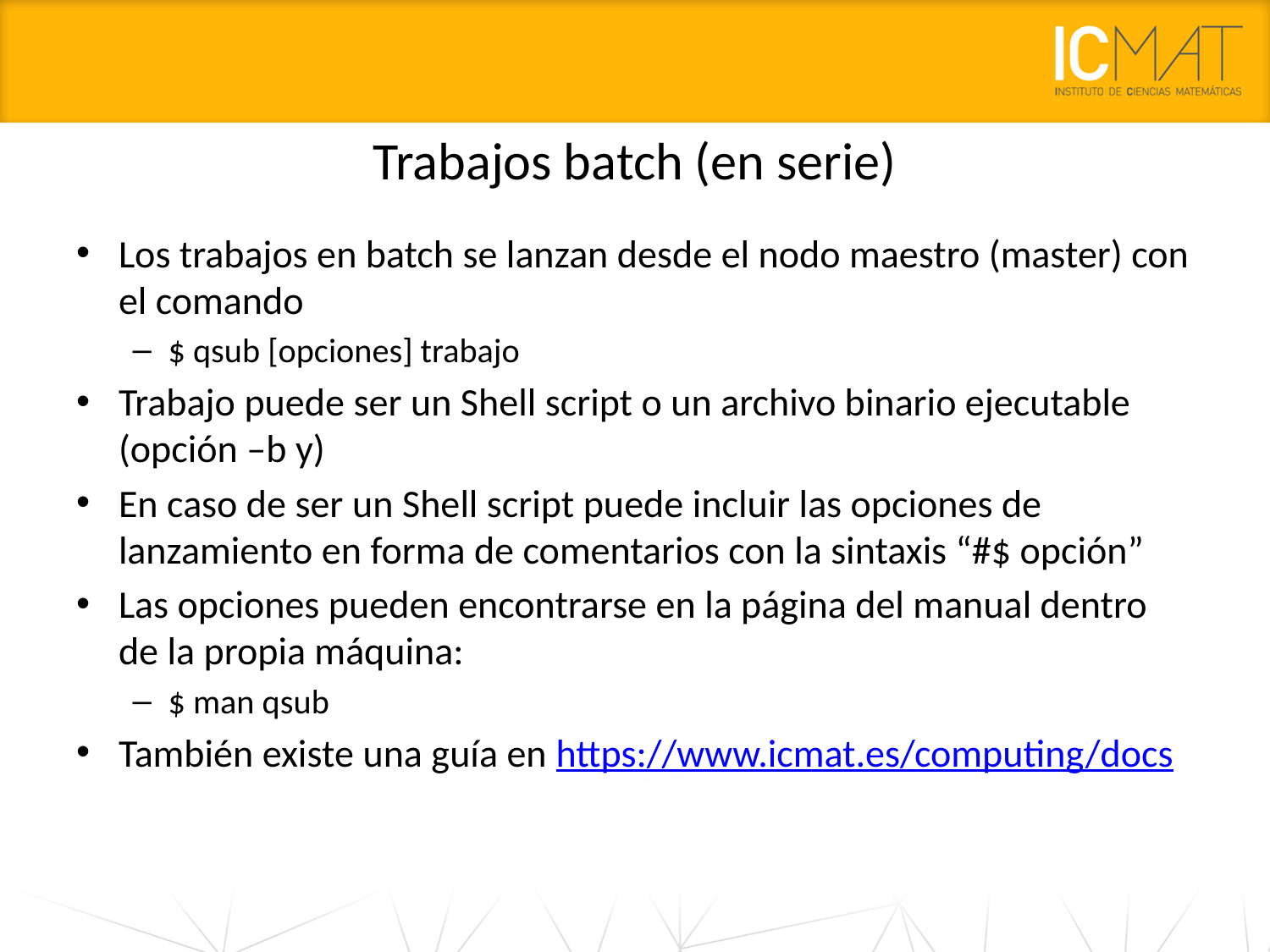

# Trabajos batch (en serie)
Los trabajos en batch se lanzan desde el nodo maestro (master) con el comando
$ qsub [opciones] trabajo
Trabajo puede ser un Shell script o un archivo binario ejecutable (opción –b y)
En caso de ser un Shell script puede incluir las opciones de lanzamiento en forma de comentarios con la sintaxis “#$ opción”
Las opciones pueden encontrarse en la página del manual dentro de la propia máquina:
$ man qsub
También existe una guía en https://www.icmat.es/computing/docs